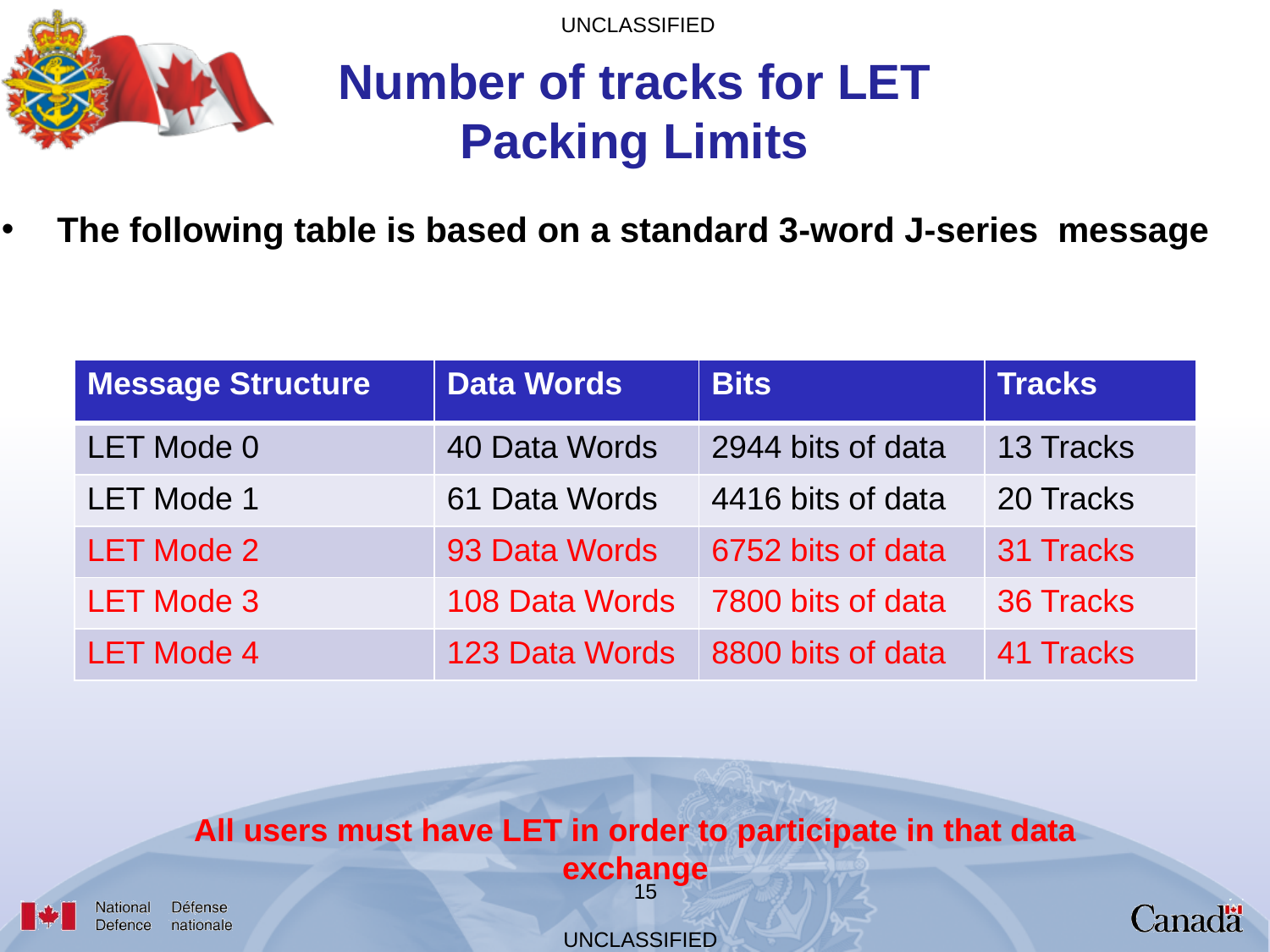

# Number of tracks for LET Packing Limits
The following table is based on a standard 3-word J-series  message
| Message Structure | Data Words | Bits | Tracks |
| --- | --- | --- | --- |
| LET Mode 0 | 40 Data Words | 2944 bits of data | 13 Tracks |
| LET Mode 1 | 61 Data Words | 4416 bits of data | 20 Tracks |
| LET Mode 2 | 93 Data Words | 6752 bits of data | 31 Tracks |
| LET Mode 3 | 108 Data Words | 7800 bits of data | 36 Tracks |
| LET Mode 4 | 123 Data Words | 8800 bits of data | 41 Tracks |
All users must have LET in order to participate in that data exchange